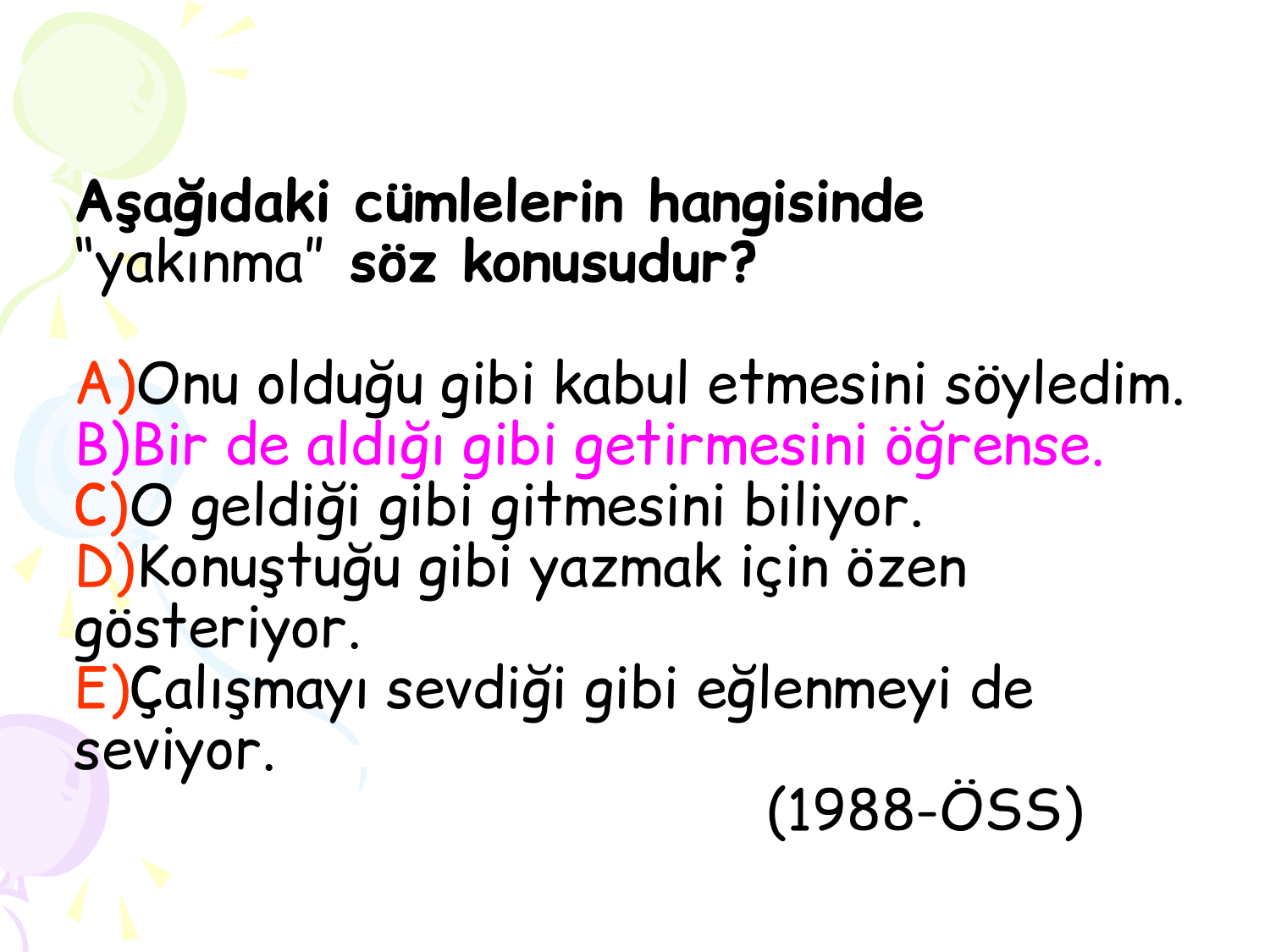

# Aşağıdaki cümlelerin hangisinde “yakınma” söz konusudur? A)Onu olduğu gibi kabul etmesini söyledim. B)Bir de aldığı gibi getirmesini öğrense. C)O geldiği gibi gitmesini biliyor. D)Konuştuğu gibi yazmak için özen gösteriyor. E)Çalışmayı sevdiği gibi eğlenmeyi de seviyor. (1988-ÖSS)